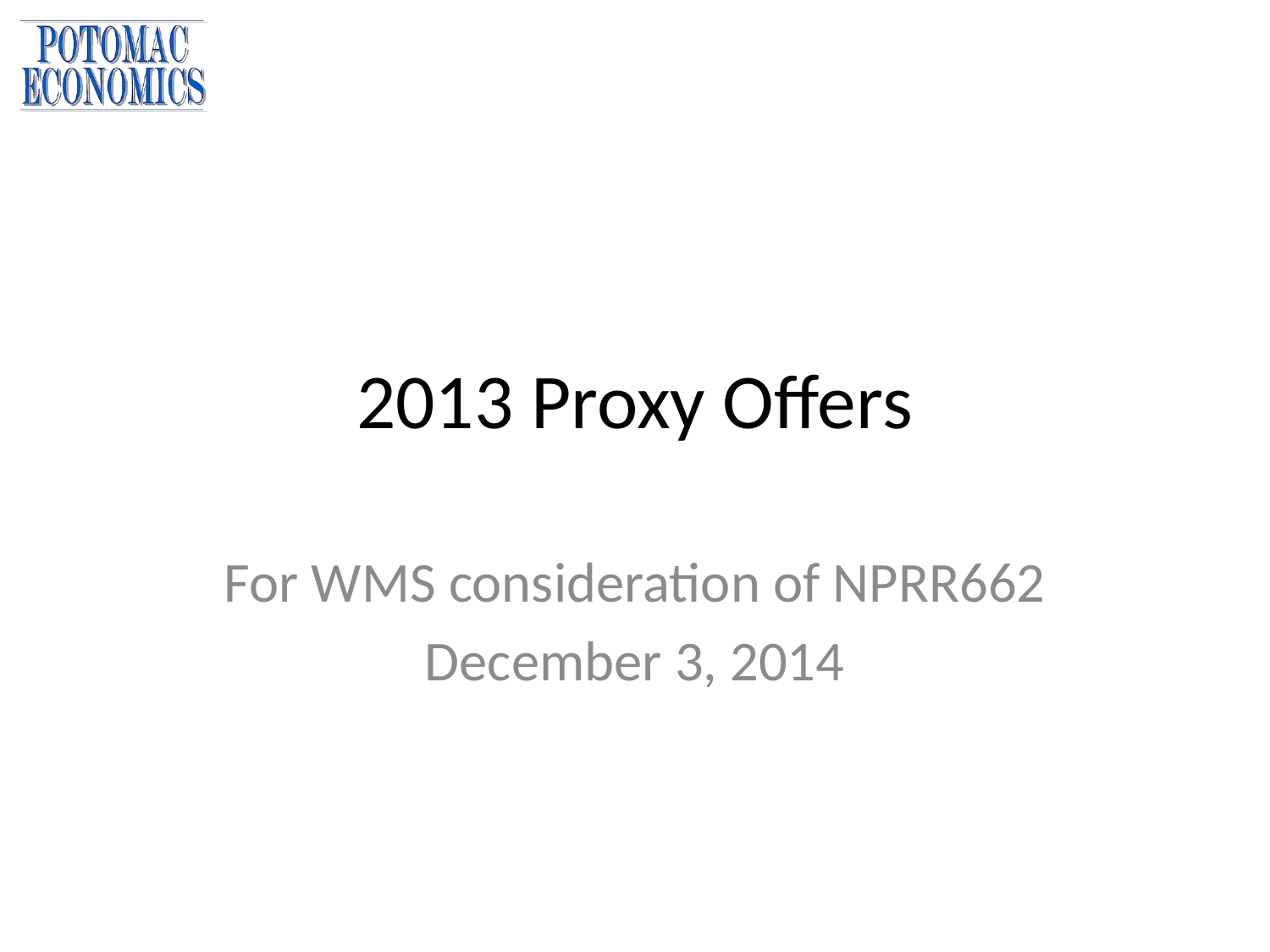

# 2013 Proxy Offers
For WMS consideration of NPRR662
December 3, 2014